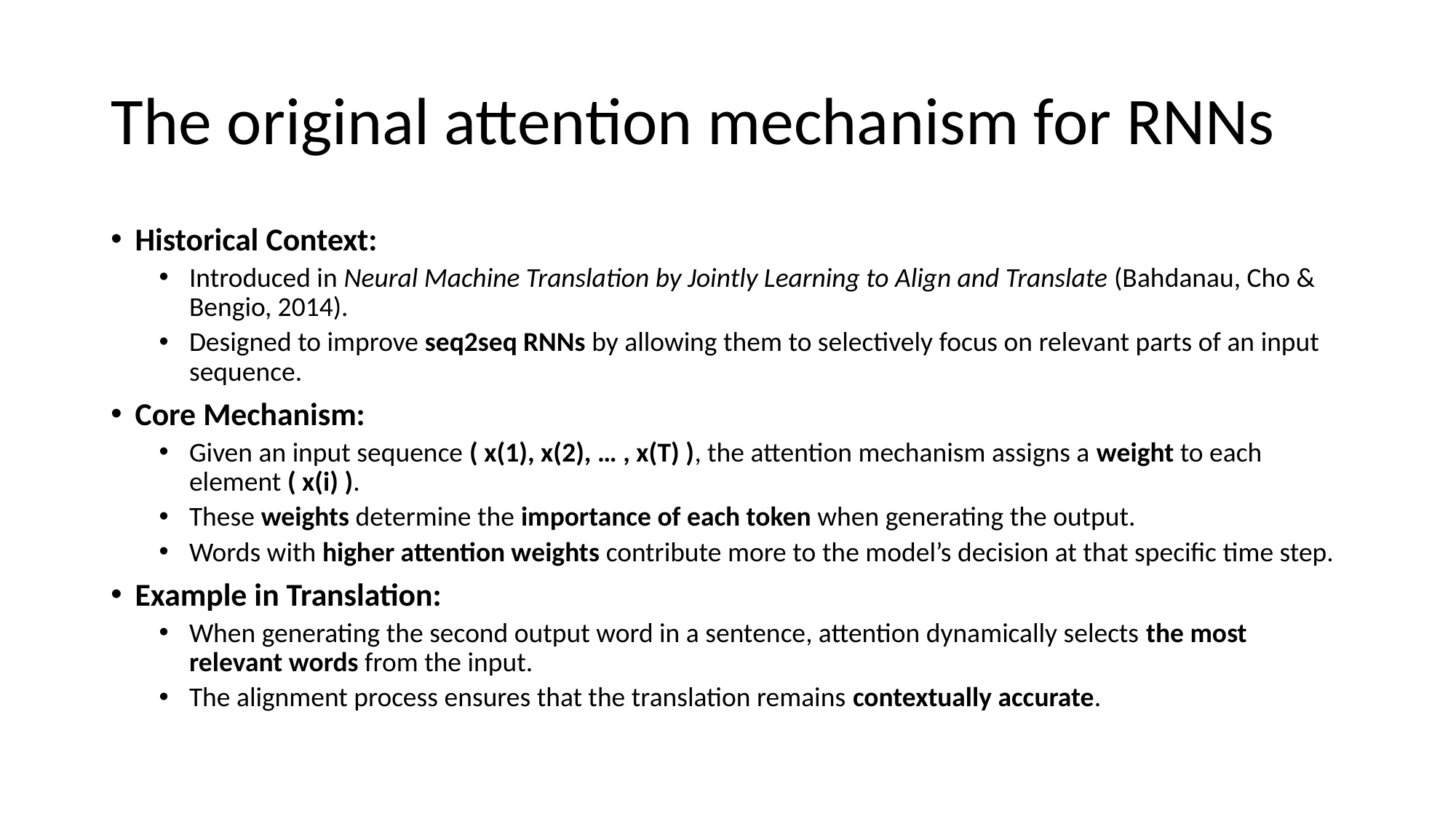

# The original attention mechanism for RNNs
Historical Context:
Introduced in Neural Machine Translation by Jointly Learning to Align and Translate (Bahdanau, Cho & Bengio, 2014).
Designed to improve seq2seq RNNs by allowing them to selectively focus on relevant parts of an input sequence.
Core Mechanism:
Given an input sequence ( x(1), x(2), … , x(T) ), the attention mechanism assigns a weight to each element ( x(i) ).
These weights determine the importance of each token when generating the output.
Words with higher attention weights contribute more to the model’s decision at that specific time step.
Example in Translation:
When generating the second output word in a sentence, attention dynamically selects the most relevant words from the input.
The alignment process ensures that the translation remains contextually accurate.